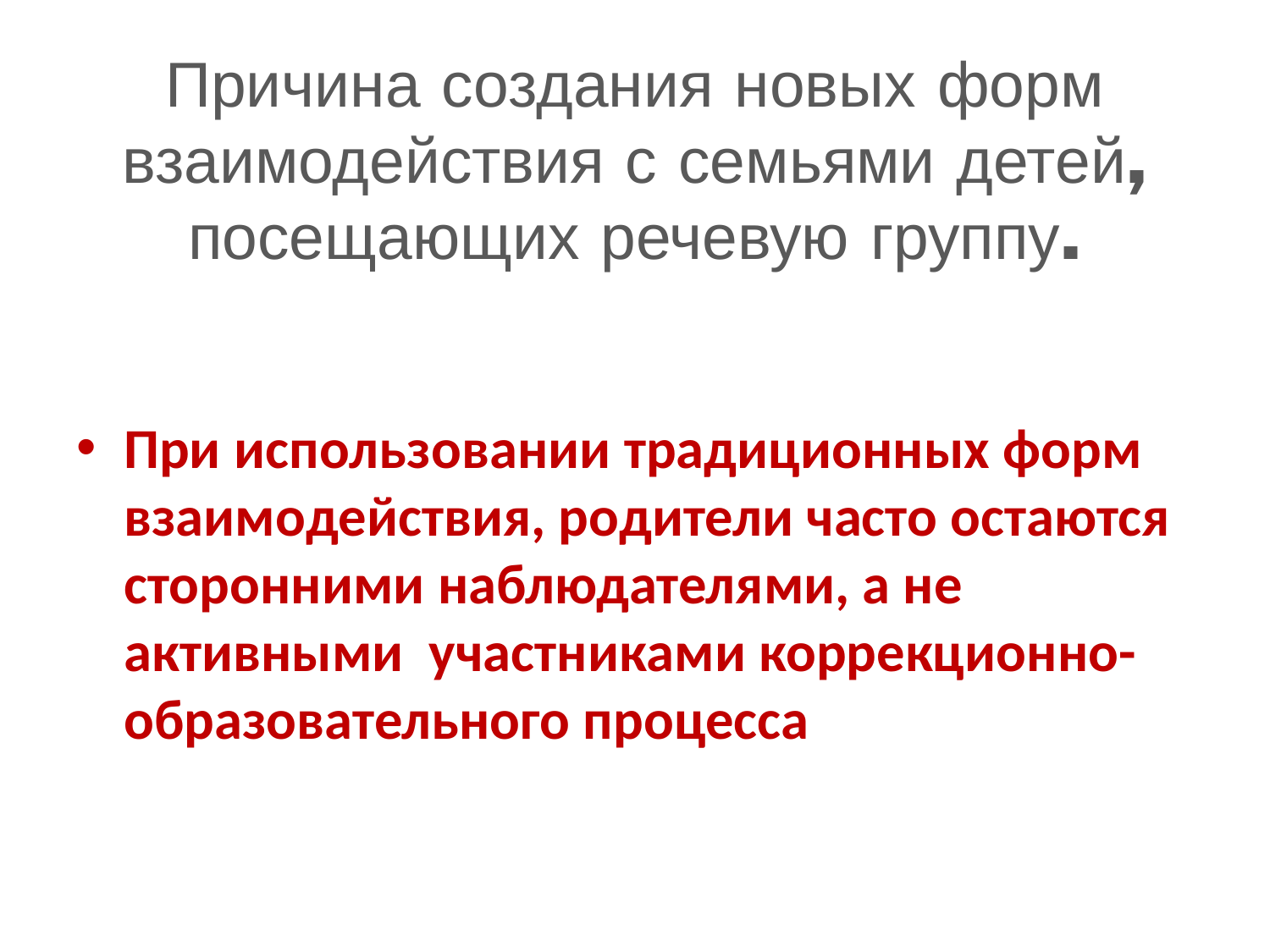

# Причина создания новых форм взаимодействия с семьями детей, посещающих речевую группу.
При использовании традиционных форм взаимодействия, родители часто остаются сторонними наблюдателями, а не активными  участниками коррекционно-образовательного процесса